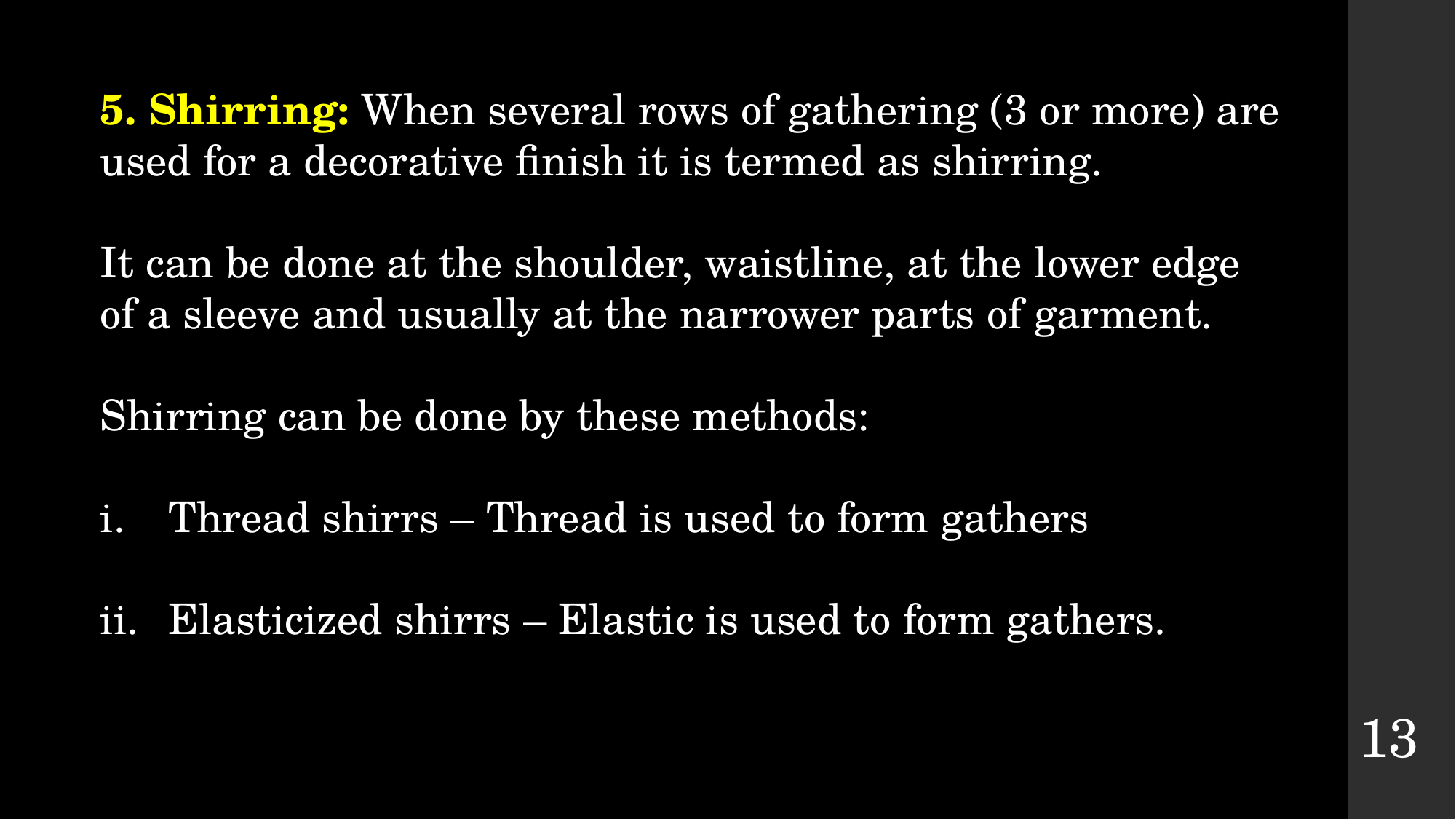

5. Shirring: When several rows of gathering (3 or more) are used for a decorative finish it is termed as shirring.

It can be done at the shoulder, waistline, at the lower edge of a sleeve and usually at the narrower parts of garment.

Shirring can be done by these methods:

Thread shirrs – Thread is used to form gathers

Elasticized shirrs – Elastic is used to form gathers.
13